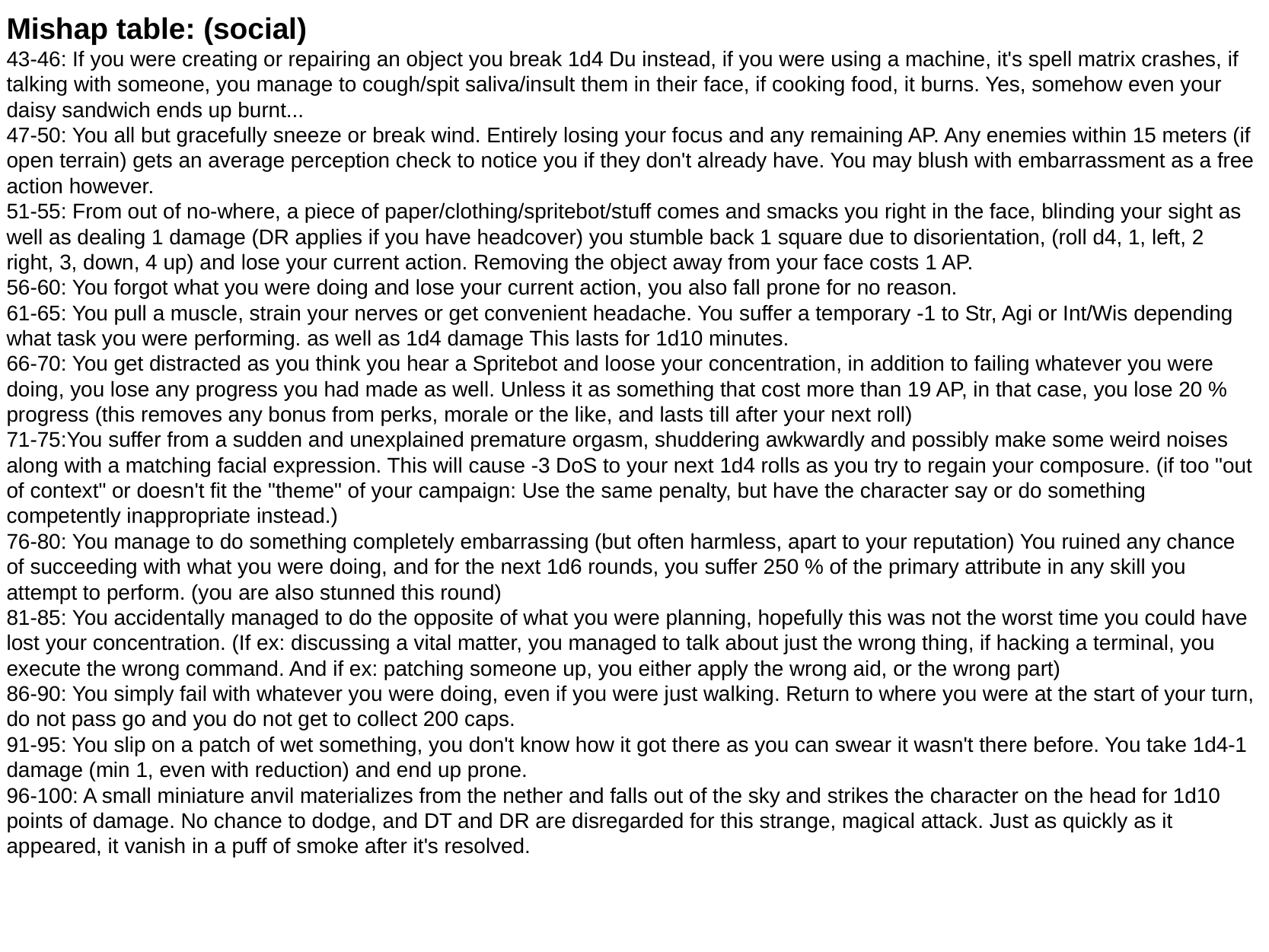

Mishap table: (social)
43-46: If you were creating or repairing an object you break 1d4 Du instead, if you were using a machine, it's spell matrix crashes, if talking with someone, you manage to cough/spit saliva/insult them in their face, if cooking food, it burns. Yes, somehow even your daisy sandwich ends up burnt...
47-50: You all but gracefully sneeze or break wind. Entirely losing your focus and any remaining AP. Any enemies within 15 meters (if open terrain) gets an average perception check to notice you if they don't already have. You may blush with embarrassment as a free action however.
51-55: From out of no-where, a piece of paper/clothing/spritebot/stuff comes and smacks you right in the face, blinding your sight as well as dealing 1 damage (DR applies if you have headcover) you stumble back 1 square due to disorientation, (roll d4, 1, left, 2 right, 3, down, 4 up) and lose your current action. Removing the object away from your face costs 1 AP.
56-60: You forgot what you were doing and lose your current action, you also fall prone for no reason.
61-65: You pull a muscle, strain your nerves or get convenient headache. You suffer a temporary -1 to Str, Agi or Int/Wis depending what task you were performing. as well as 1d4 damage This lasts for 1d10 minutes.
66-70: You get distracted as you think you hear a Spritebot and loose your concentration, in addition to failing whatever you were doing, you lose any progress you had made as well. Unless it as something that cost more than 19 AP, in that case, you lose 20 % progress (this removes any bonus from perks, morale or the like, and lasts till after your next roll)
71-75:You suffer from a sudden and unexplained premature orgasm, shuddering awkwardly and possibly make some weird noises along with a matching facial expression. This will cause -3 DoS to your next 1d4 rolls as you try to regain your composure. (if too "out of context" or doesn't fit the "theme" of your campaign: Use the same penalty, but have the character say or do something competently inappropriate instead.)
76-80: You manage to do something completely embarrassing (but often harmless, apart to your reputation) You ruined any chance of succeeding with what you were doing, and for the next 1d6 rounds, you suffer 250 % of the primary attribute in any skill you attempt to perform. (you are also stunned this round)
81-85: You accidentally managed to do the opposite of what you were planning, hopefully this was not the worst time you could have lost your concentration. (If ex: discussing a vital matter, you managed to talk about just the wrong thing, if hacking a terminal, you execute the wrong command. And if ex: patching someone up, you either apply the wrong aid, or the wrong part)
86-90: You simply fail with whatever you were doing, even if you were just walking. Return to where you were at the start of your turn, do not pass go and you do not get to collect 200 caps.
91-95: You slip on a patch of wet something, you don't know how it got there as you can swear it wasn't there before. You take 1d4-1 damage (min 1, even with reduction) and end up prone.
96-100: A small miniature anvil materializes from the nether and falls out of the sky and strikes the character on the head for 1d10 points of damage. No chance to dodge, and DT and DR are disregarded for this strange, magical attack. Just as quickly as it appeared, it vanish in a puff of smoke after it's resolved.